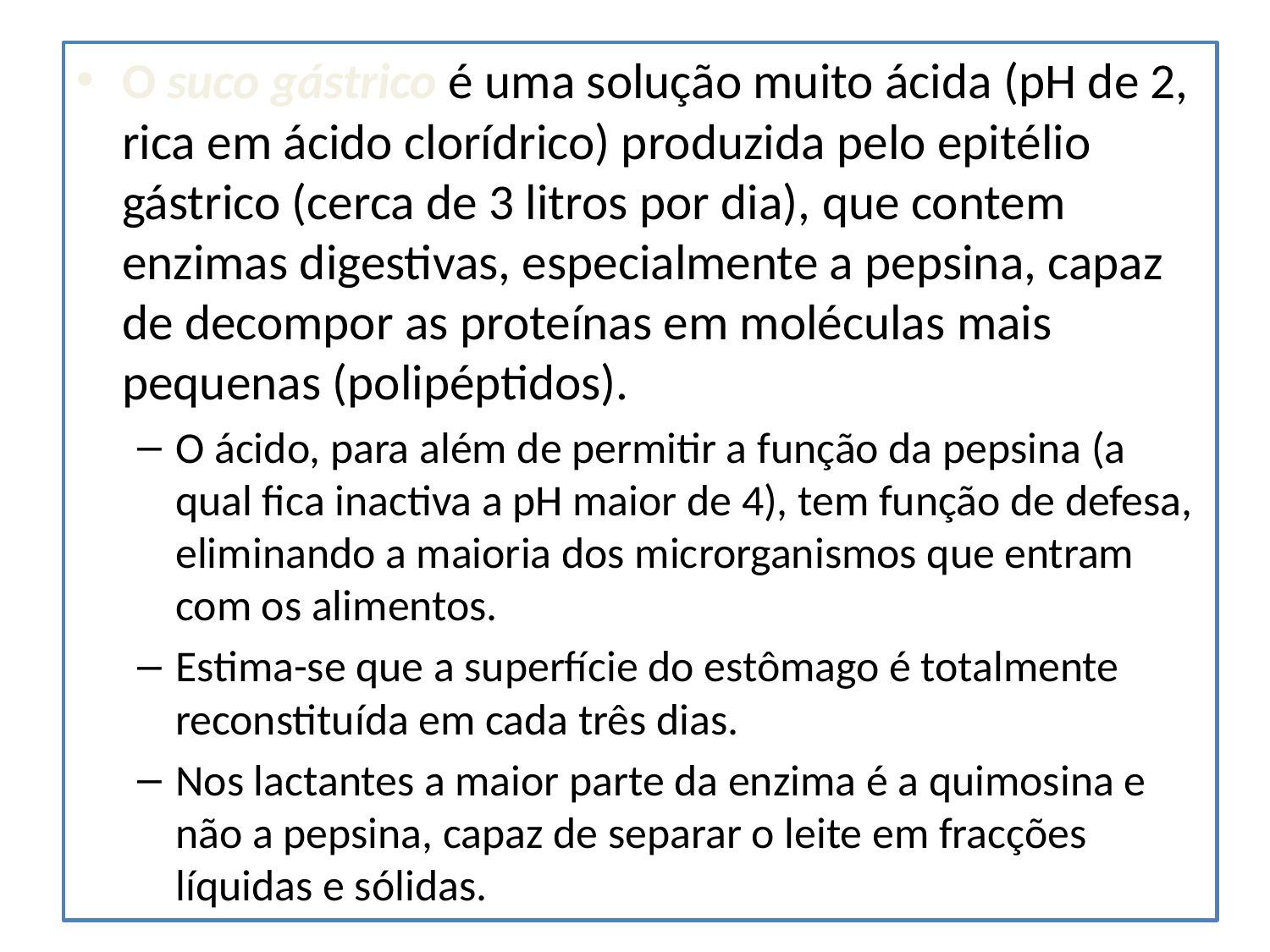

#
O suco gástrico é uma solução muito ácida (pH de 2, rica em ácido clorídrico) produzida pelo epitélio gástrico (cerca de 3 litros por dia), que contem enzimas digestivas, especialmente a pepsina, capaz de decompor as proteínas em moléculas mais pequenas (polipéptidos).
O ácido, para além de permitir a função da pepsina (a qual fica inactiva a pH maior de 4), tem função de defesa, eliminando a maioria dos microrganismos que entram com os alimentos.
Estima-se que a superfície do estômago é totalmente reconstituída em cada três dias.
Nos lactantes a maior parte da enzima é a quimosina e não a pepsina, capaz de separar o leite em fracções líquidas e sólidas.